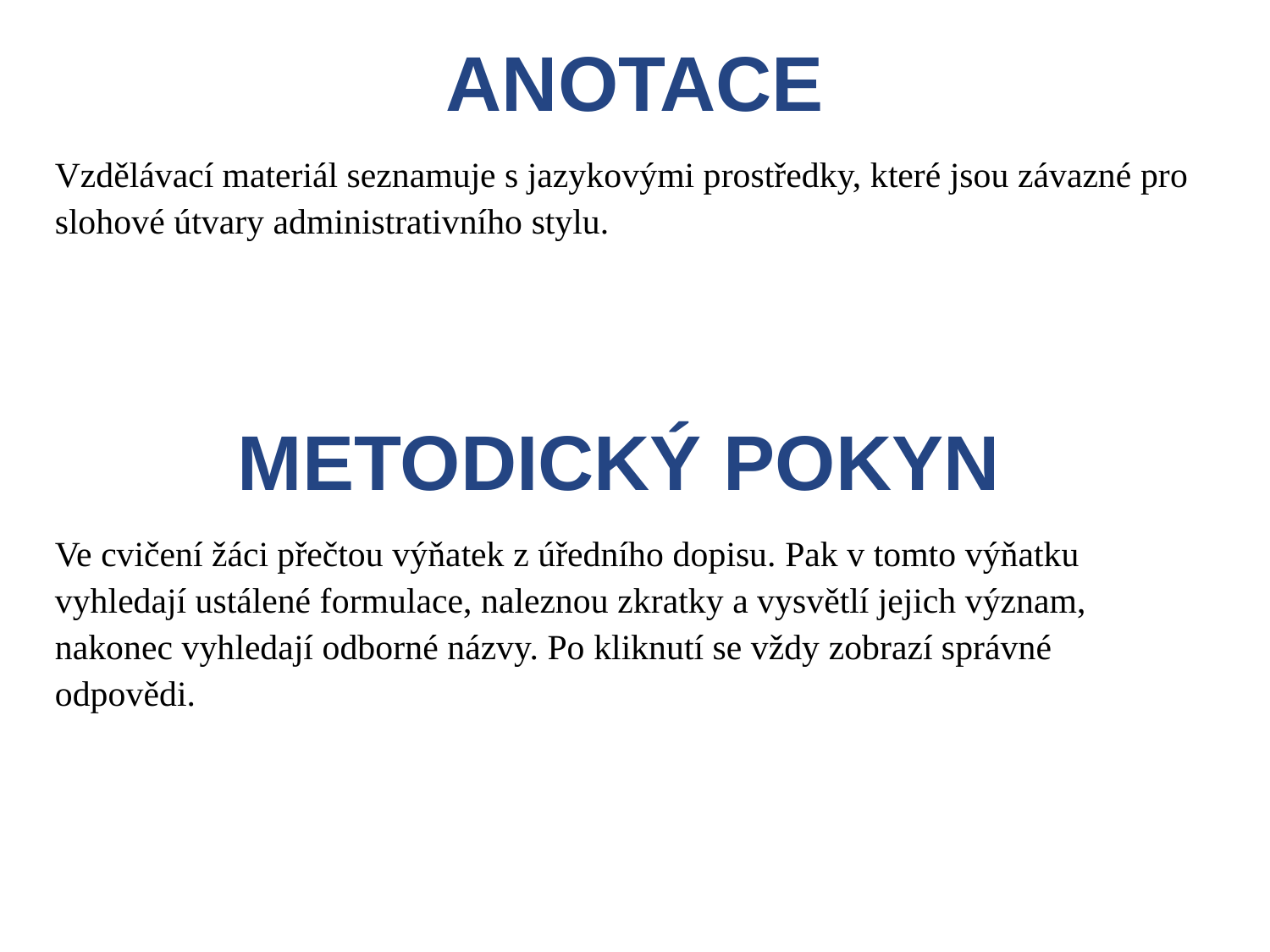

ANOTACE
Vzdělávací materiál seznamuje s jazykovými prostředky, které jsou závazné pro slohové útvary administrativního stylu.
METODICKÝ POKYN
Ve cvičení žáci přečtou výňatek z úředního dopisu. Pak v tomto výňatku vyhledají ustálené formulace, naleznou zkratky a vysvětlí jejich význam, nakonec vyhledají odborné názvy. Po kliknutí se vždy zobrazí správné odpovědi.